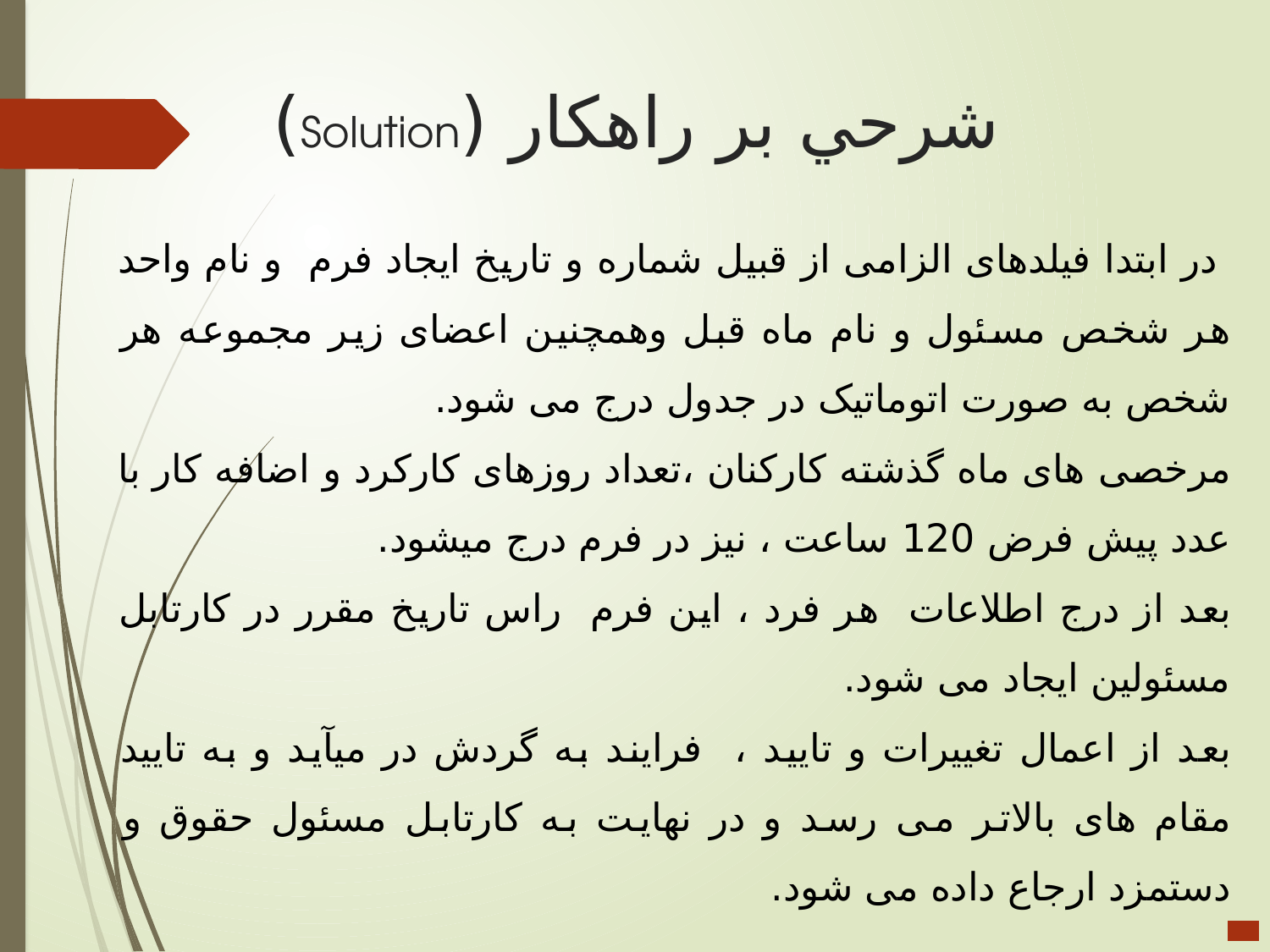

# شرحي بر راهكار (Solution)
 در ابتدا فیلدهای الزامی از قبیل شماره و تاریخ ایجاد فرم  و نام واحد هر شخص مسئول و نام ماه قبل وهمچنین اعضای زیر مجموعه هر شخص به صورت اتوماتیک در جدول درج می شود.
مرخصی های ماه گذشته کارکنان ،تعداد روزهای کارکرد و اضافه کار با عدد پیش فرض 120 ساعت ، نیز در فرم درج میشود.
بعد از درج اطلاعات  هر فرد ، این فرم  راس تاریخ مقرر در کارتابل مسئولین ایجاد می شود.
بعد از اعمال تغییرات و تایید ،  فرایند به گردش در میآید و به تایید مقام های بالاتر می رسد و در نهایت به کارتابل مسئول حقوق و دستمزد ارجاع داده می شود.